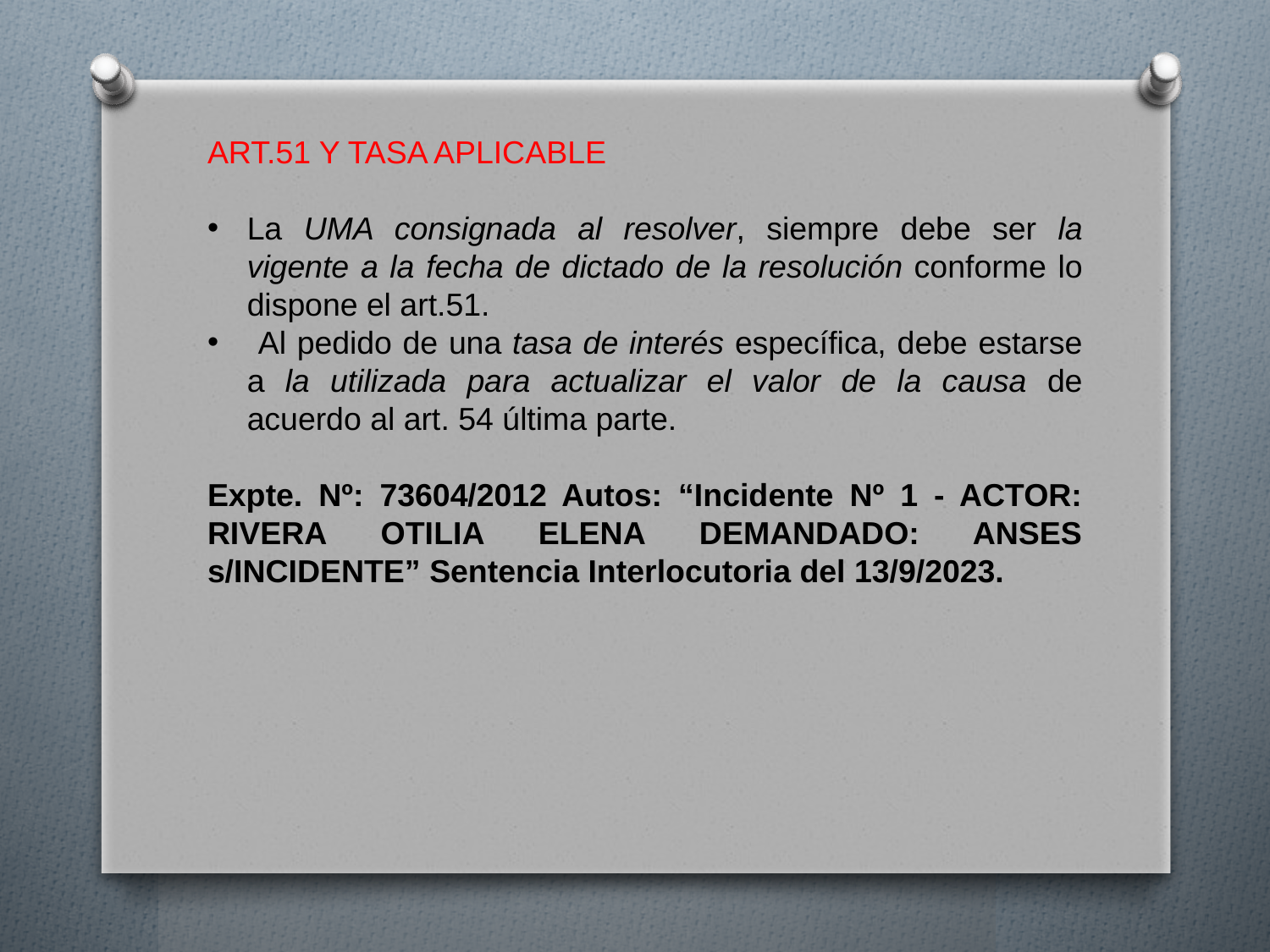

ART.51 Y TASA APLICABLE

La UMA consignada al resolver, siempre debe ser la vigente a la fecha de dictado de la resolución conforme lo dispone el art.51.
 Al pedido de una tasa de interés específica, debe estarse a la utilizada para actualizar el valor de la causa de acuerdo al art. 54 última parte.

Expte. Nº: 73604/2012 Autos: “Incidente Nº 1 - ACTOR: RIVERA OTILIA ELENA DEMANDADO: ANSES s/INCIDENTE” Sentencia Interlocutoria del 13/9/2023.